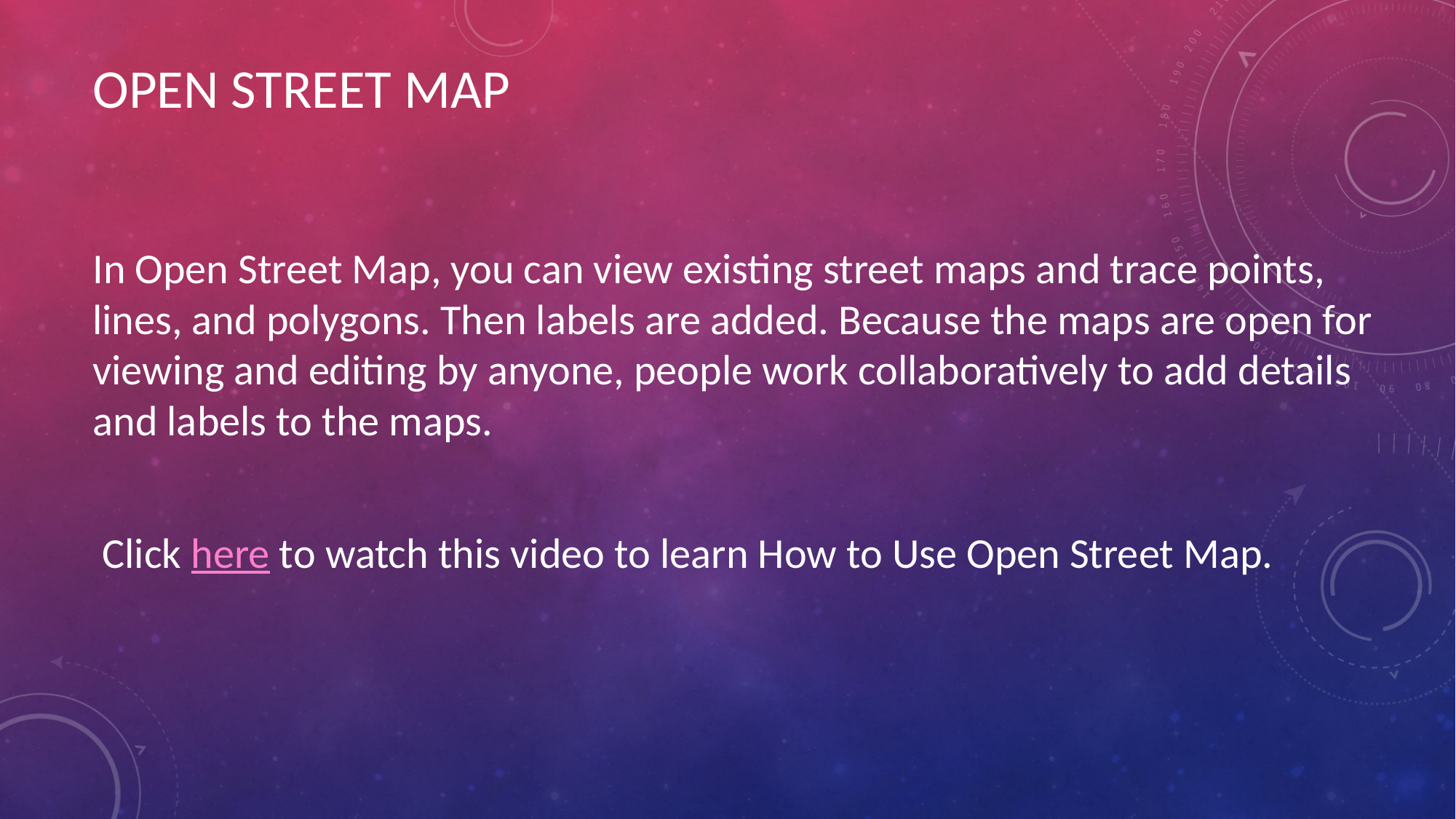

# OPEN STREET MAP
In Open Street Map, you can view existing street maps and trace points, lines, and polygons. Then labels are added. Because the maps are open for viewing and editing by anyone, people work collaboratively to add details and labels to the maps.

 Click here to watch this video to learn How to Use Open Street Map.